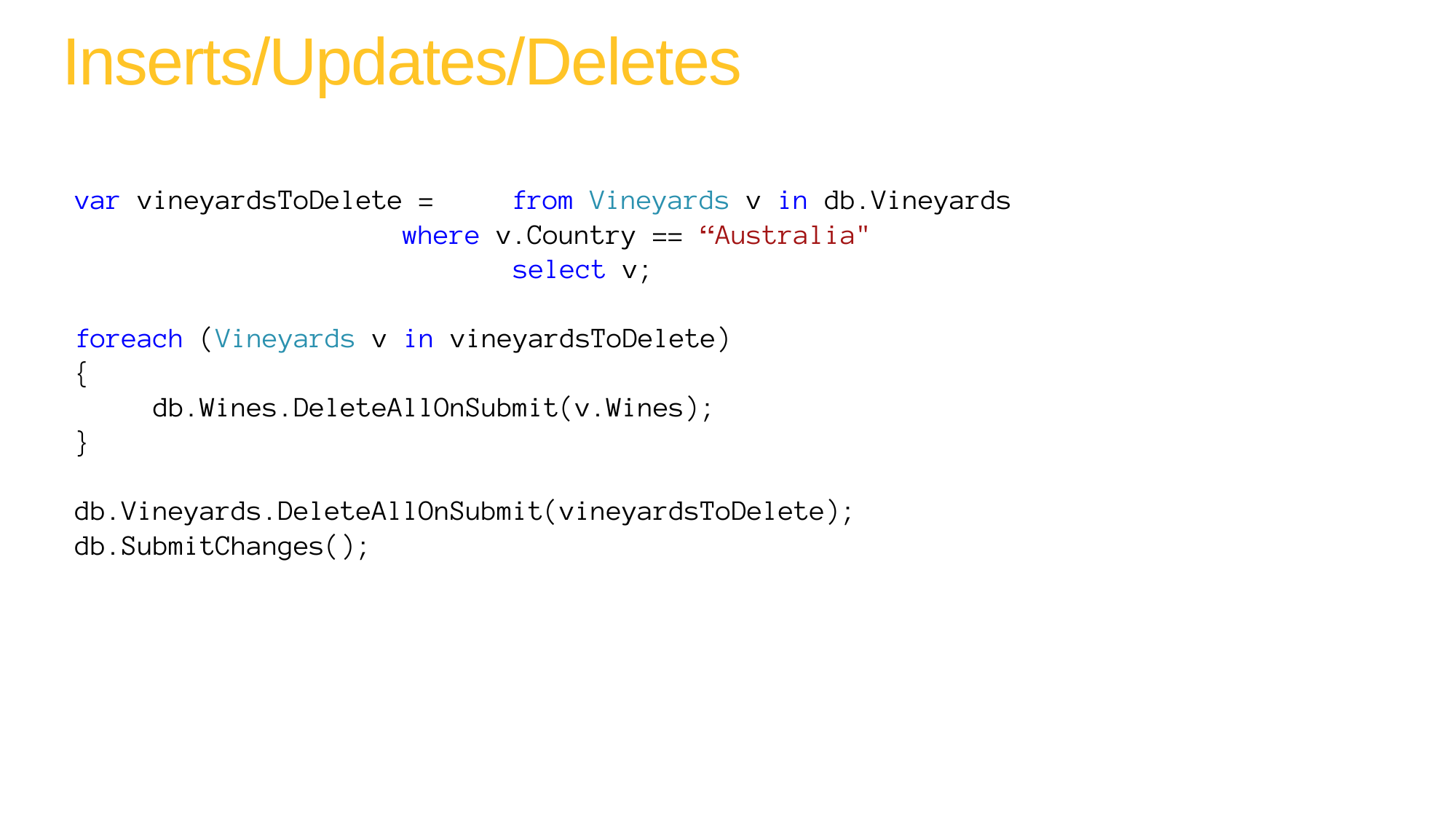

# Inserts/Updates/Deletes
var vineyardsToDelete = 	from Vineyards v in db.Vineyards
			where v.Country == “Australia"
                            select v;

foreach (Vineyards v in vineyardsToDelete)
{
     db.Wines.DeleteAllOnSubmit(v.Wines);
}

db.Vineyards.DeleteAllOnSubmit(vineyardsToDelete);
db.SubmitChanges();